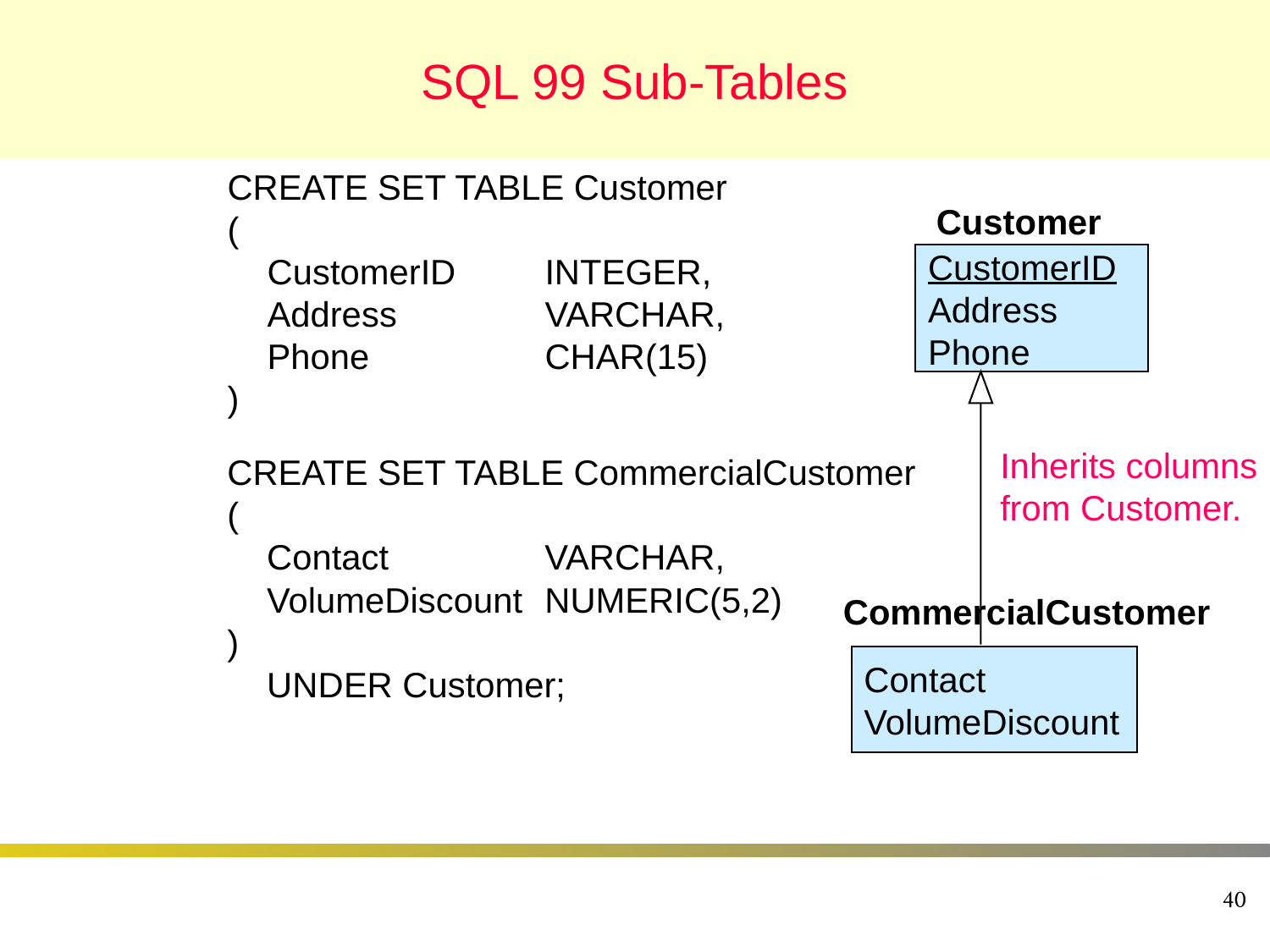

# SQL 99 Sub-Tables
CREATE SET TABLE Customer
(
	CustomerID	INTEGER,
	Address	VARCHAR,
	Phone	CHAR(15)
)
Customer
CustomerID
Address
Phone

Inherits columns
from Customer.
CREATE SET TABLE CommercialCustomer
(
	Contact	VARCHAR,
	VolumeDiscount	NUMERIC(5,2)
)
	UNDER Customer;
CommercialCustomer
Contact
VolumeDiscount
40